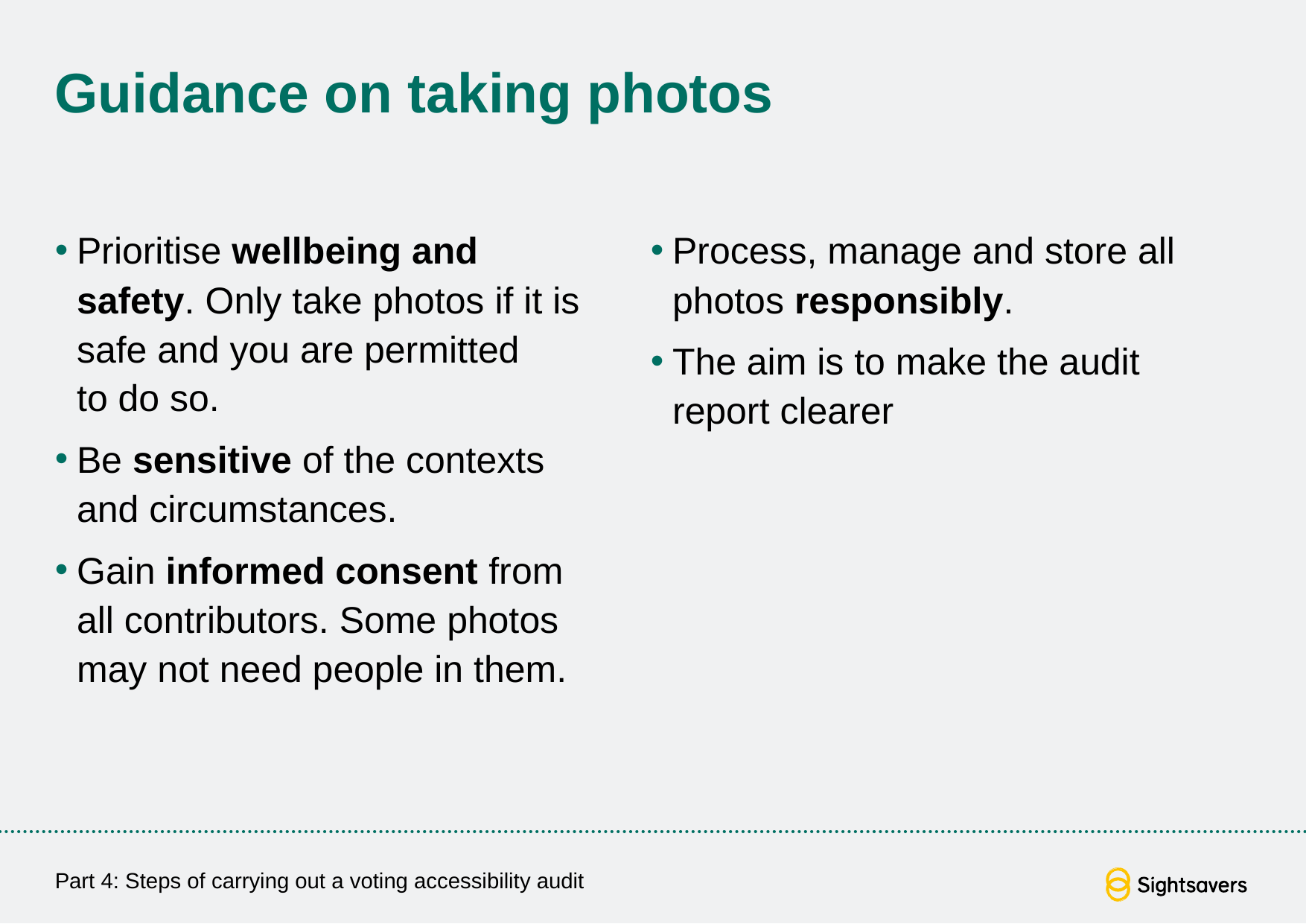

# Guidance on taking photos
Prioritise wellbeing and safety. Only take photos if it is safe and you are permitted
to do so.
Be sensitive of the contexts
and circumstances.
Gain informed consent from all contributors. Some photos may not need people in them.
Process, manage and store all
photos responsibly.
The aim is to make the audit report clearer
Part 4: Steps of carrying out a voting accessibility audit